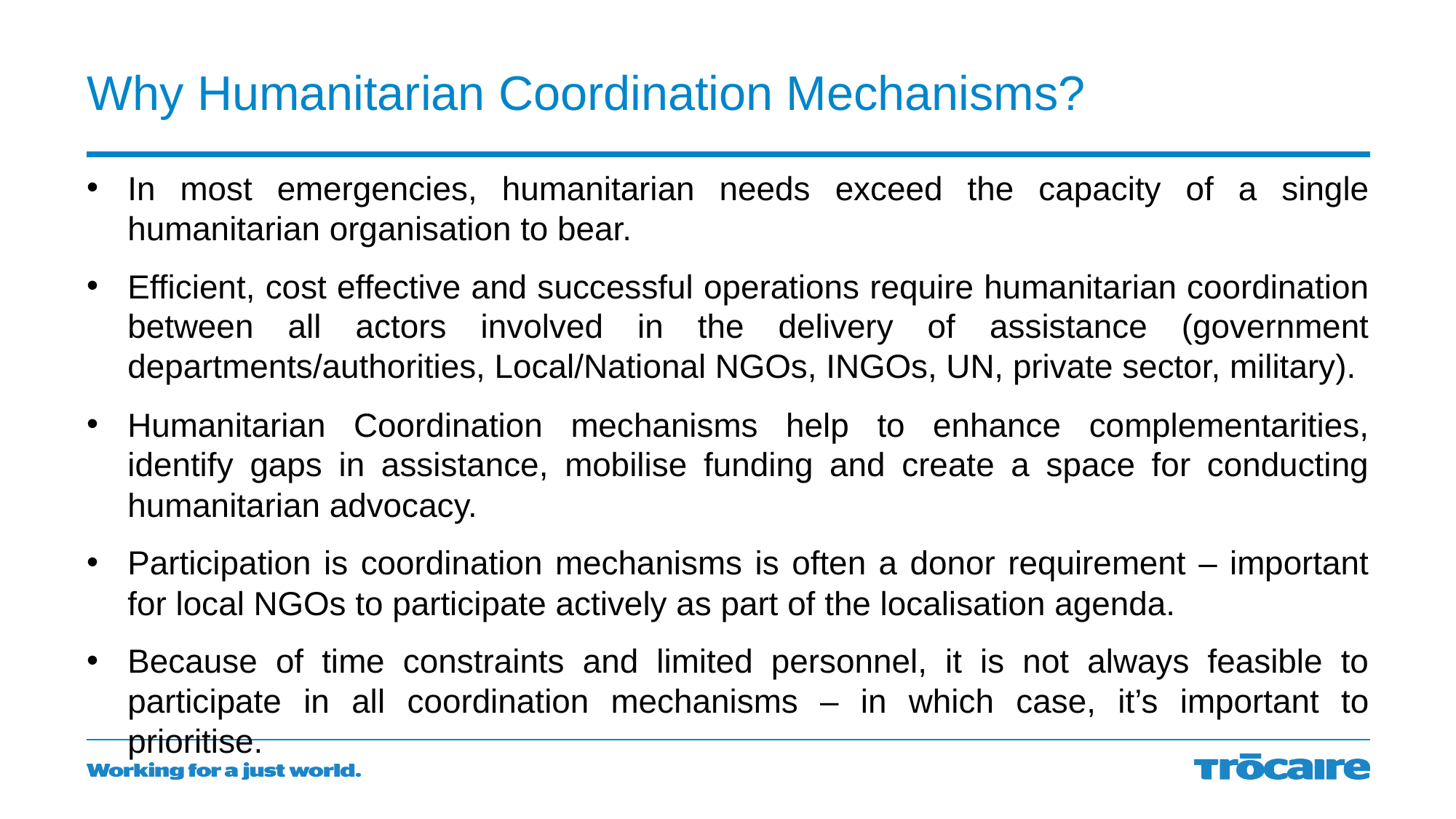

# Why Humanitarian Coordination Mechanisms?
In most emergencies, humanitarian needs exceed the capacity of a single humanitarian organisation to bear.
Efficient, cost effective and successful operations require humanitarian coordination between all actors involved in the delivery of assistance (government departments/authorities, Local/National NGOs, INGOs, UN, private sector, military).
Humanitarian Coordination mechanisms help to enhance complementarities, identify gaps in assistance, mobilise funding and create a space for conducting humanitarian advocacy.
Participation is coordination mechanisms is often a donor requirement – important for local NGOs to participate actively as part of the localisation agenda.
Because of time constraints and limited personnel, it is not always feasible to participate in all coordination mechanisms – in which case, it’s important to prioritise.